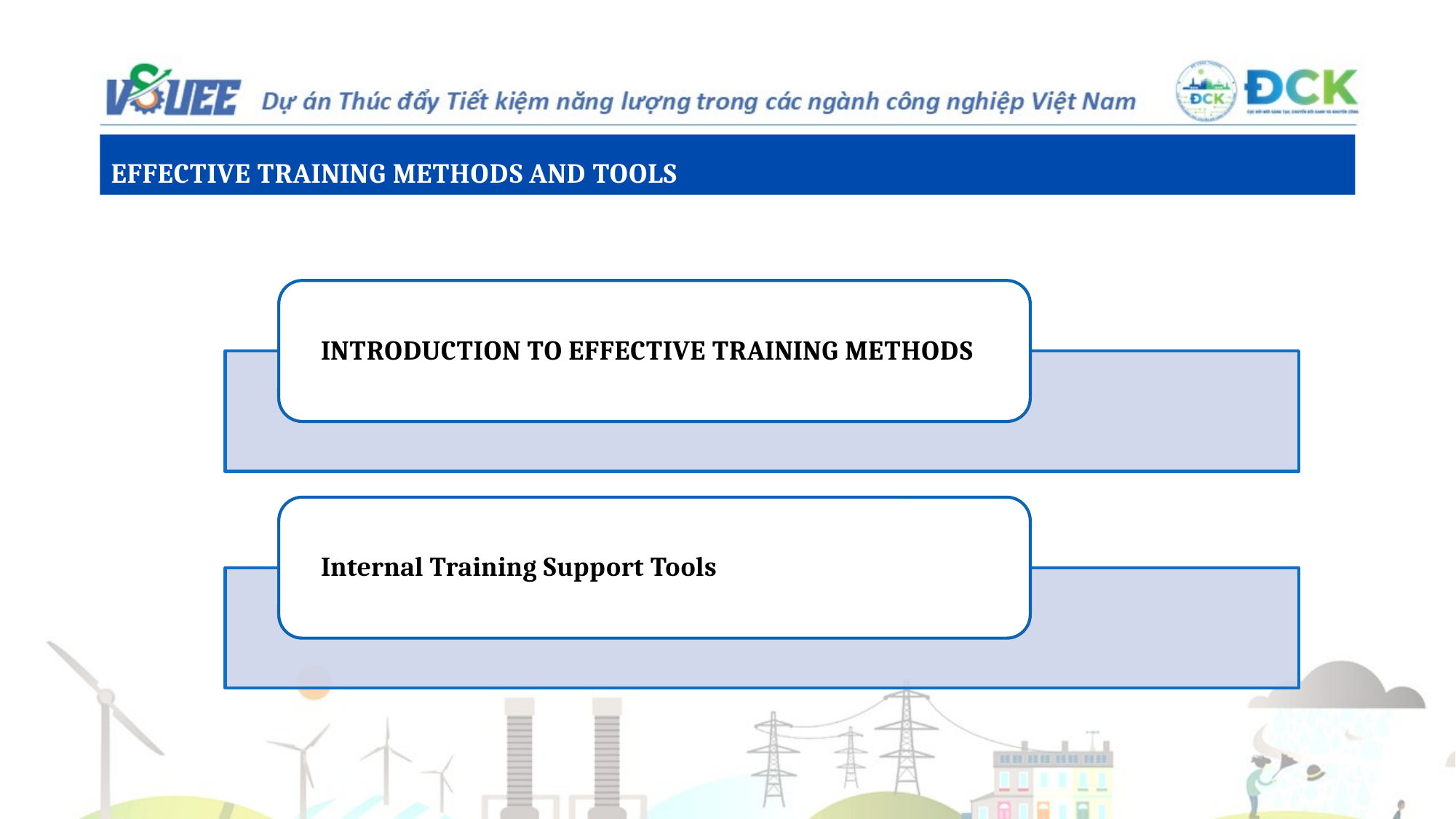

# EFFECTIVE TRAINING METHODS AND TOOLS
INTRODUCTION TO EFFECTIVE TRAINING METHODS
Internal Training Support Tools